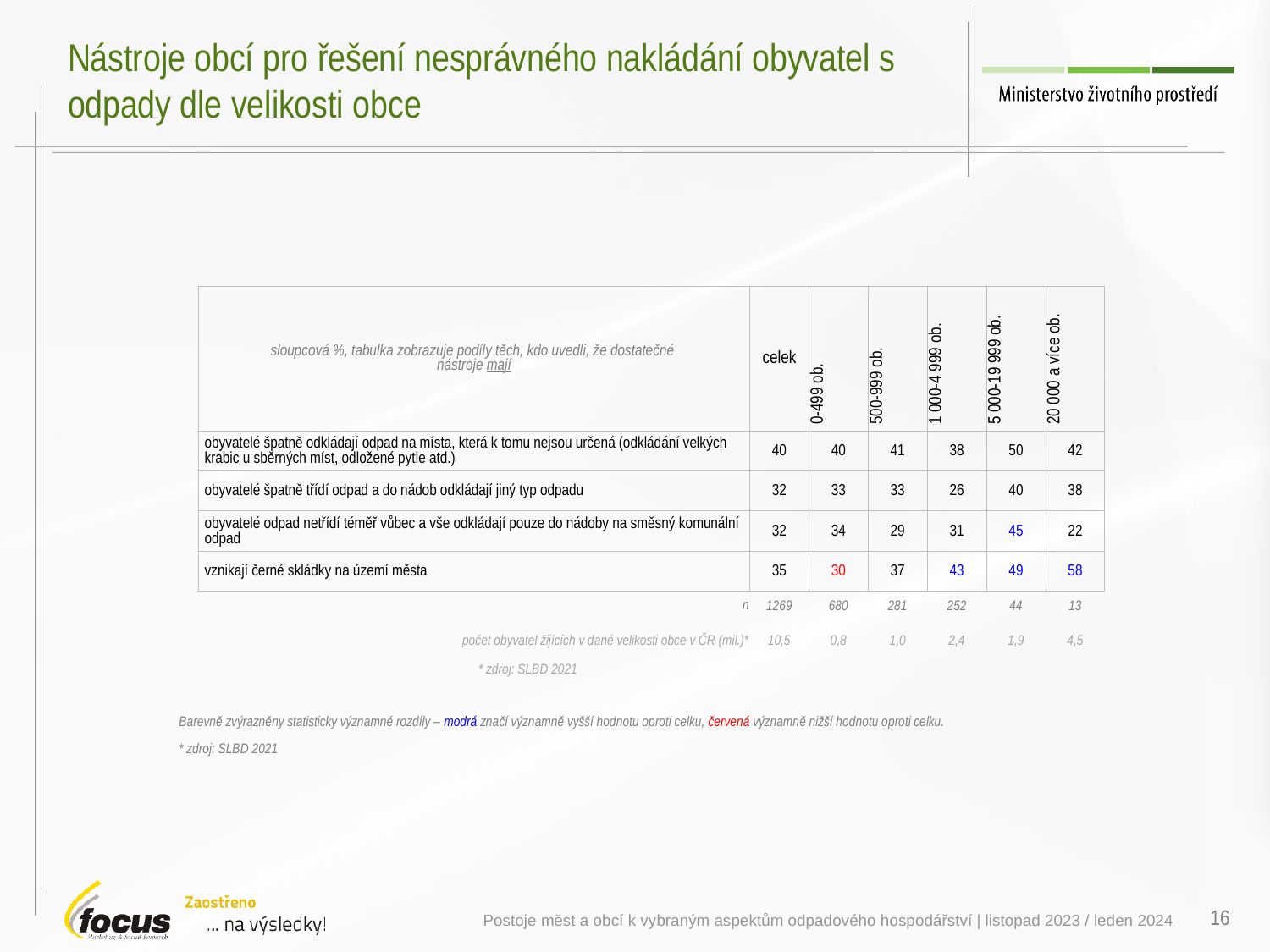

# Nástroje obcí pro řešení nesprávného nakládání obyvatel s odpady dle velikosti obce
| sloupcová %, tabulka zobrazuje podíly těch, kdo uvedli, že dostatečné nástroje mají | celek | 0-499 ob. | 500-999 ob. | 1 000-4 999 ob. | 5 000-19 999 ob. | 20 000 a více ob. |
| --- | --- | --- | --- | --- | --- | --- |
| obyvatelé špatně odkládají odpad na místa, která k tomu nejsou určená (odkládání velkých krabic u sběrných míst, odložené pytle atd.) | 40 | 40 | 41 | 38 | 50 | 42 |
| obyvatelé špatně třídí odpad a do nádob odkládají jiný typ odpadu | 32 | 33 | 33 | 26 | 40 | 38 |
| obyvatelé odpad netřídí téměř vůbec a vše odkládají pouze do nádoby na směsný komunální odpad | 32 | 34 | 29 | 31 | 45 | 22 |
| vznikají černé skládky na území města | 35 | 30 | 37 | 43 | 49 | 58 |
| n | 1269 | 680 | 281 | 252 | 44 | 13 |
| počet obyvatel žijících v dané velikosti obce v ČR (mil.)\* | 10,5 | 0,8 | 1,0 | 2,4 | 1,9 | 4,5 |
* zdroj: SLBD 2021
Barevně zvýrazněny statisticky významné rozdíly – modrá značí významně vyšší hodnotu oproti celku, červená významně nižší hodnotu oproti celku.
* zdroj: SLBD 2021